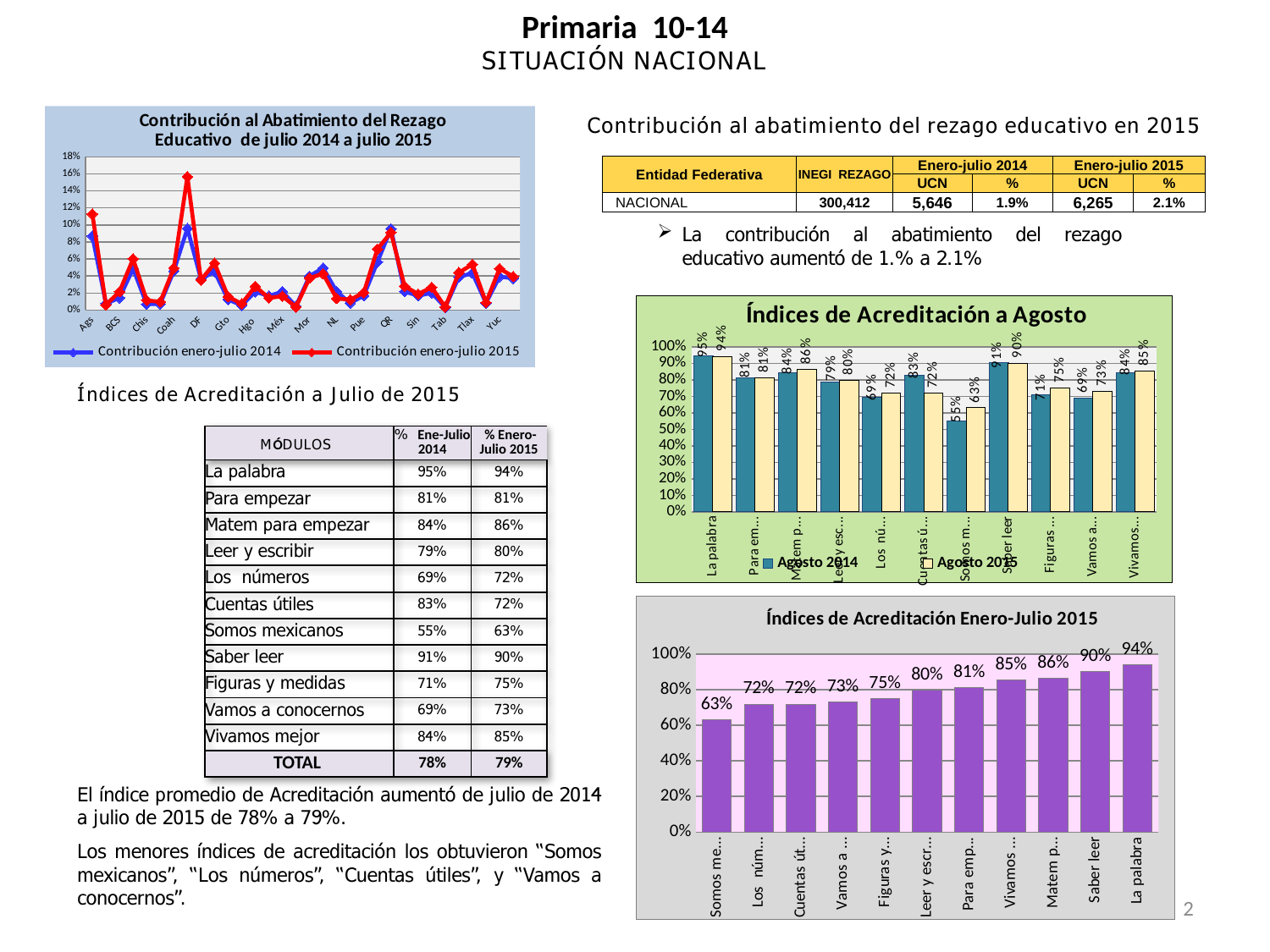

### Chart: Contribución al Abatimiento del Rezago Educativo  de julio 2014 a julio 2015

| Category | Contribución enero-julio 2014 | Contribución enero-julio 2015 |
|---|---|---|
| Ags | 0.08697261287934858 | 0.11287934863064394 |
| BC | 0.007545494895694633 | 0.00621393697292499 |
| BCS | 0.014376996805111814 | 0.02156549520766773 |
| Cam | 0.04855967078189298 | 0.060082304526748995 |
| Chis | 0.006886564762670959 | 0.011391794046661309 |
| Chih | 0.0073033086201172975 | 0.009627088635609167 |
| Coah | 0.045836169729975056 | 0.04923984570002267 |
| Col | 0.09579918032786888 | 0.15676229508196732 |
| DF | 0.03638784113601065 | 0.03527845573552252 |
| Dgo | 0.045035823950870024 | 0.05501535312180143 |
| Gto | 0.012437810945273632 | 0.015626993238933545 |
| Gro | 0.005564964916525524 | 0.007440116138398258 |
| Hgo  | 0.021484375000000017 | 0.0277777777777778 |
| Jal | 0.01654755623770925 | 0.0141493596815195 |
| Méx | 0.021587638236630808 | 0.016361157400393882 |
| Mich | 0.004571367107669145 | 0.003495751317629344 |
| Mor | 0.039794100178182544 | 0.03761631360126709 |
| Nay | 0.04943396226415094 | 0.042641509433962256 |
| NL | 0.02163305139882889 | 0.013662979830839302 |
| Oax | 0.008120178643930161 | 0.012180267965895246 |
| Pue | 0.017014295758143894 | 0.020482774783220078 |
| Qro | 0.056210584041678106 | 0.07156567041403897 |
| QR | 0.09553349875930522 | 0.09119106699751865 |
| SLP | 0.021724255901471087 | 0.028053369825521736 |
| Sin | 0.016823354774863936 | 0.018802572983671453 |
| Son | 0.02019543973941368 | 0.026710097719869725 |
| Tab | 0.003211629479377959 | 0.0035496957403651137 |
| Tamps | 0.03875466191016702 | 0.04394357061780444 |
| Tlax | 0.043383947939262486 | 0.053687635574837314 |
| Ver | 0.008226781643373971 | 0.008755410182707245 |
| Yuc | 0.03932960893854748 | 0.04871508379888268 |
| Zac | 0.037245696400626 | 0.039436619718309876 |
Contribución al abatimiento del rezago educativo en 2015
| Entidad Federativa | INEGI REZAGO | Enero-julio 2014 |  | Enero-julio 2015 |  |
| --- | --- | --- | --- | --- | --- |
|  |  | UCN | % | UCN | % |
| NACIONAL | 300,412 | 5,646 | 1.9% | 6,265 | 2.1% |
La contribución al abatimiento del rezago educativo aumentó de 1.% a 2.1%

[unsupported chart]

Índices de Acreditación a Julio de 2015
| MÓDULOS | % Ene-Julio 2014 | % Enero-Julio 2015 |
| --- | --- | --- |
| La palabra | 95% | 94% |
| Para empezar | 81% | 81% |
| Matem para empezar | 84% | 86% |
| Leer y escribir | 79% | 80% |
| Los números | 69% | 72% |
| Cuentas útiles | 83% | 72% |
| Somos mexicanos | 55% | 63% |
| Saber leer | 91% | 90% |
| Figuras y medidas | 71% | 75% |
| Vamos a conocernos | 69% | 73% |
| Vivamos mejor | 84% | 85% |
| TOTAL | 78% | 79% |

### Chart: Índices de Acreditación Enero-Julio 2015

| Category |  |
|---|---|
| Somos mexicanos | 0.6303400174367921 |
| Los  números | 0.7192524115755627 |
| Cuentas útiles | 0.7196715998703683 |
| Vamos a conocernos | 0.7309013742926437 |
| Figuras y medidas | 0.749164895232311 |
| Leer y escribir | 0.7989029072956665 |
| Para empezar | 0.811377245508982 |
| Vivamos mejor | 0.8543101401092376 |
| Matem p empezar | 0.8631164447777986 |
| Saber leer | 0.9013291821338764 |
| La palabra | 0.9419456066945611 |
El índice promedio de Acreditación aumentó de julio de 2014 a julio de 2015 de 78% a 79%.
Los menores índices de acreditación los obtuvieron “Somos mexicanos”, “Los números”, “Cuentas útiles”, y “Vamos a conocernos”.
2